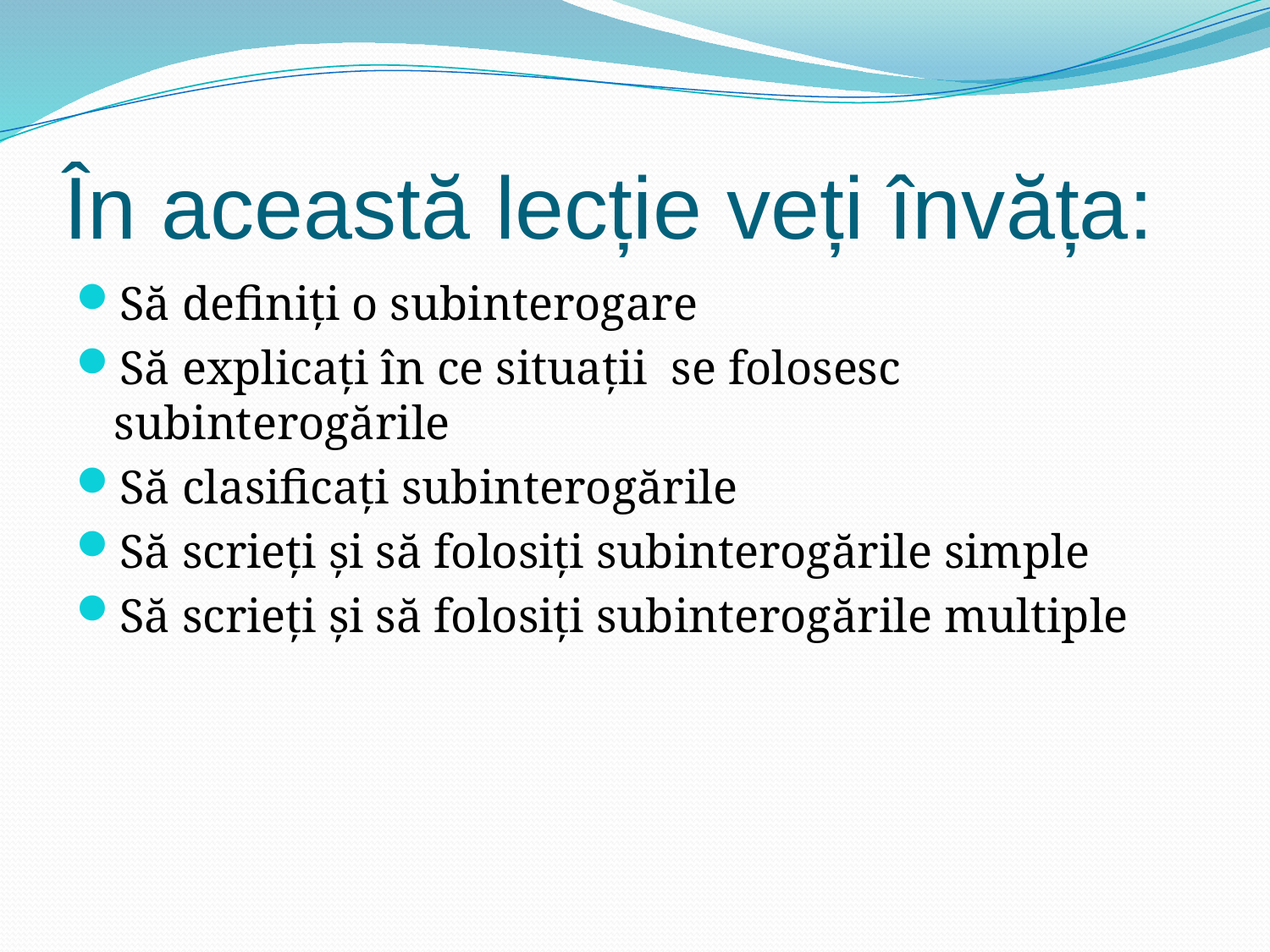

# În această lecție veți învăța:
Să definiți o subinterogare
Să explicați în ce situații  se folosesc subinterogările
Să clasificați subinterogările
Să scrieți și să folosiți subinterogările simple
Să scrieți și să folosiți subinterogările multiple